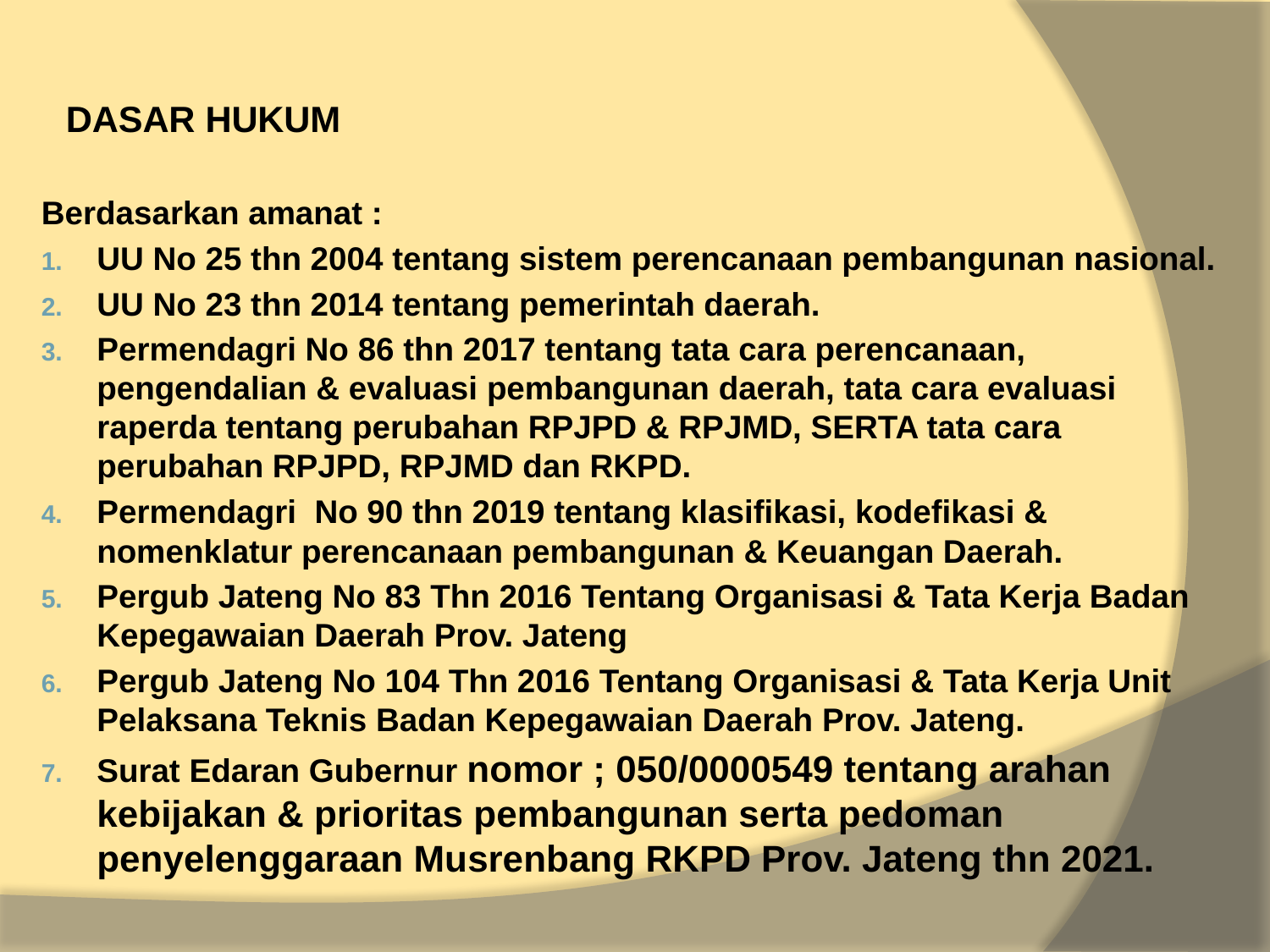

# DASAR HUKUM
Berdasarkan amanat :
UU No 25 thn 2004 tentang sistem perencanaan pembangunan nasional.
UU No 23 thn 2014 tentang pemerintah daerah.
Permendagri No 86 thn 2017 tentang tata cara perencanaan, pengendalian & evaluasi pembangunan daerah, tata cara evaluasi raperda tentang perubahan RPJPD & RPJMD, SERTA tata cara perubahan RPJPD, RPJMD dan RKPD.
Permendagri  No 90 thn 2019 tentang klasifikasi, kodefikasi & nomenklatur perencanaan pembangunan & Keuangan Daerah.
Pergub Jateng No 83 Thn 2016 Tentang Organisasi & Tata Kerja Badan Kepegawaian Daerah Prov. Jateng
Pergub Jateng No 104 Thn 2016 Tentang Organisasi & Tata Kerja Unit Pelaksana Teknis Badan Kepegawaian Daerah Prov. Jateng.
Surat Edaran Gubernur nomor ; 050/0000549 tentang arahan kebijakan & prioritas pembangunan serta pedoman penyelenggaraan Musrenbang RKPD Prov. Jateng thn 2021.